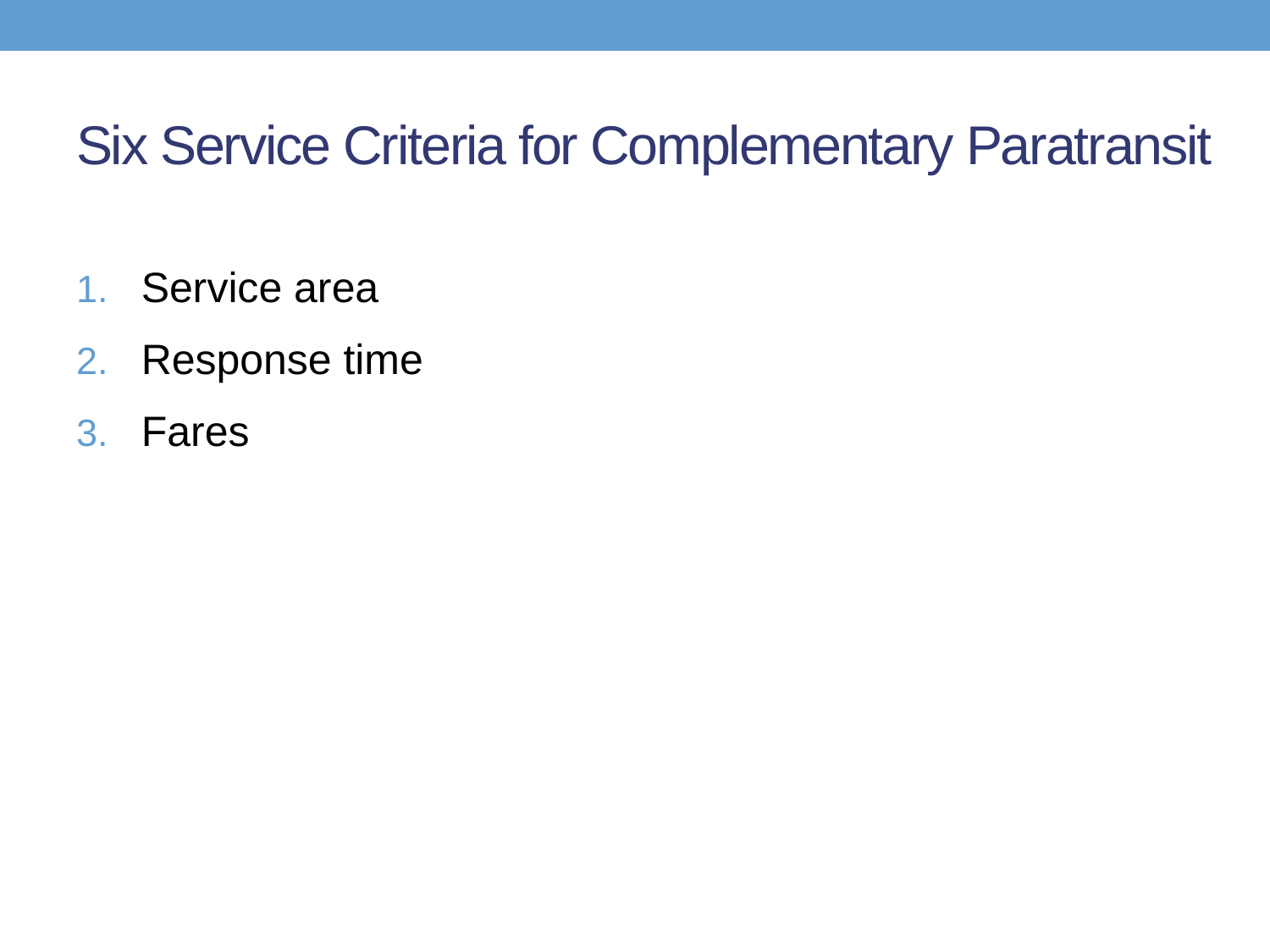

# Six Service Criteria for Complementary Paratransit
Service area
Response time
Fares